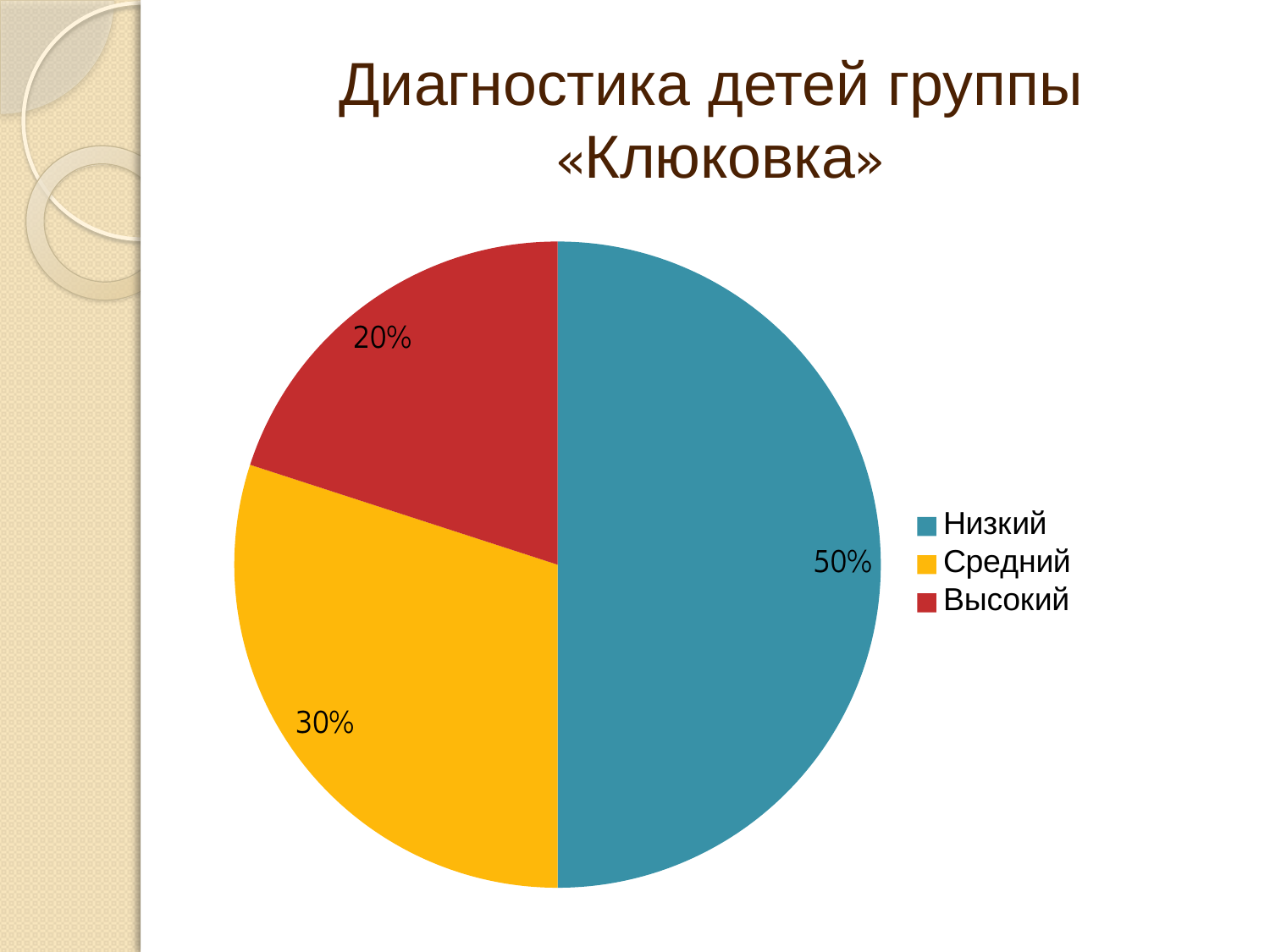

# Диагностика детей группы «Клюковка»

### Chart

| Category | Продажи |
|---|---|
| Низкий | 0.5 |
| Средний | 0.3000000000000003 |
| Высокий | 0.2 |